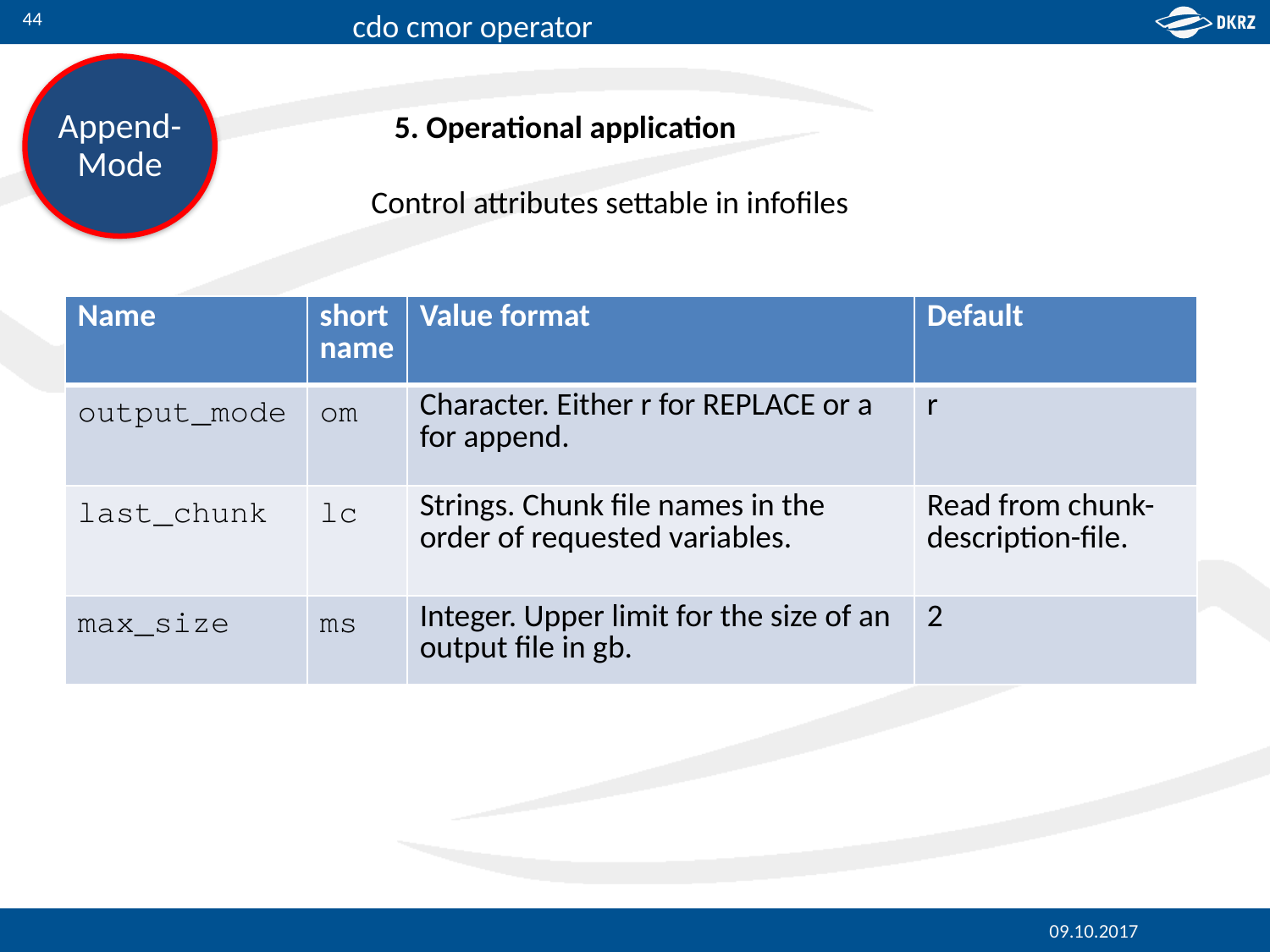

44

Append-Mode
5. Operational application
Control attributes settable in infofiles
| Name | short name | Value format | Default |
| --- | --- | --- | --- |
| output\_mode | om | Character. Either r for REPLACE or a for append. | r |
| last\_chunk | lc | Strings. Chunk file names in the order of requested variables. | Read from chunk-description-file. |
| max\_size | ms | Integer. Upper limit for the size of an output file in gb. | 2 |
09.10.2017